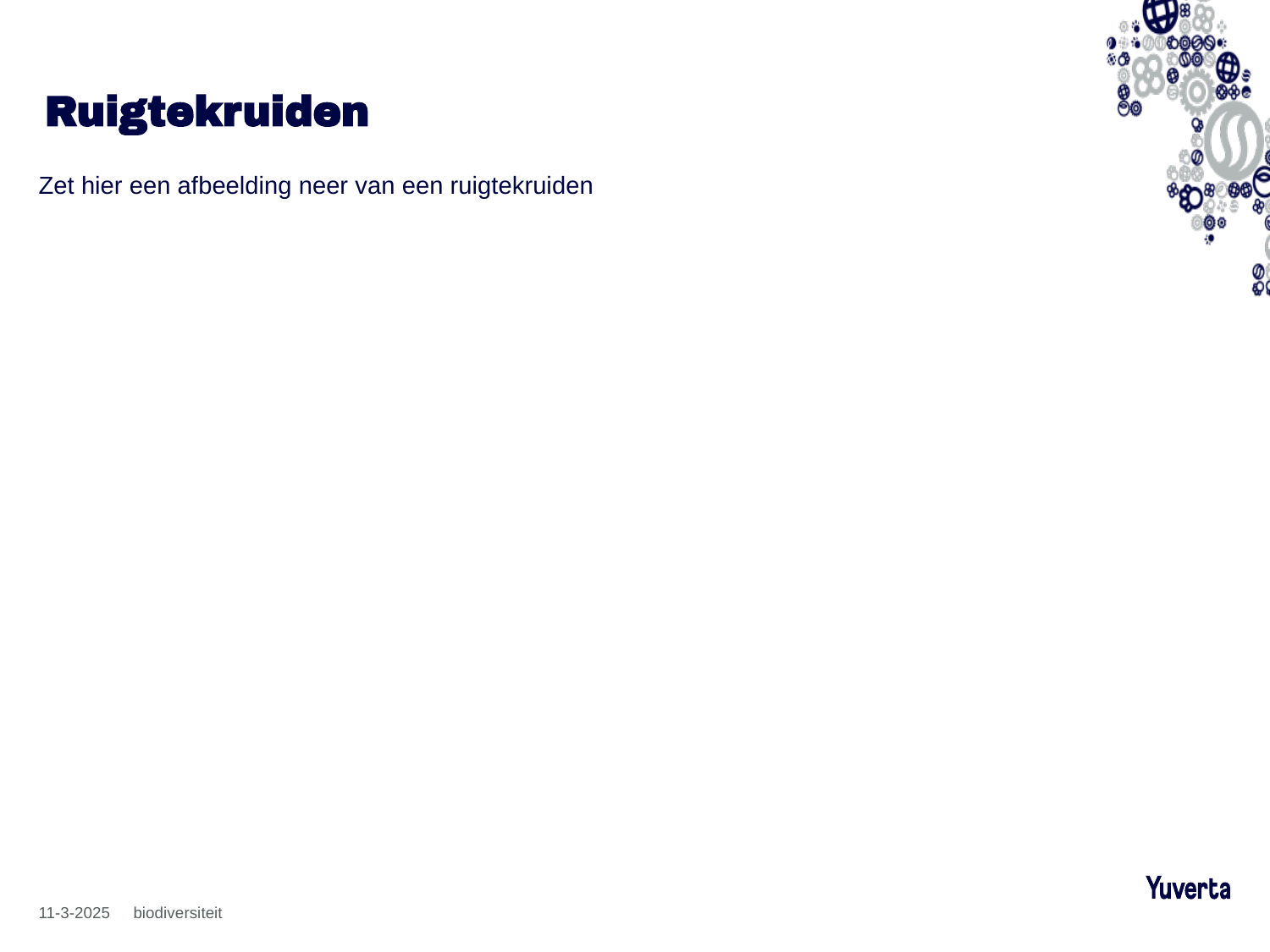

# Ruigtekruiden
Zet hier een afbeelding neer van een ruigtekruiden

11-3-2025
biodiversiteit